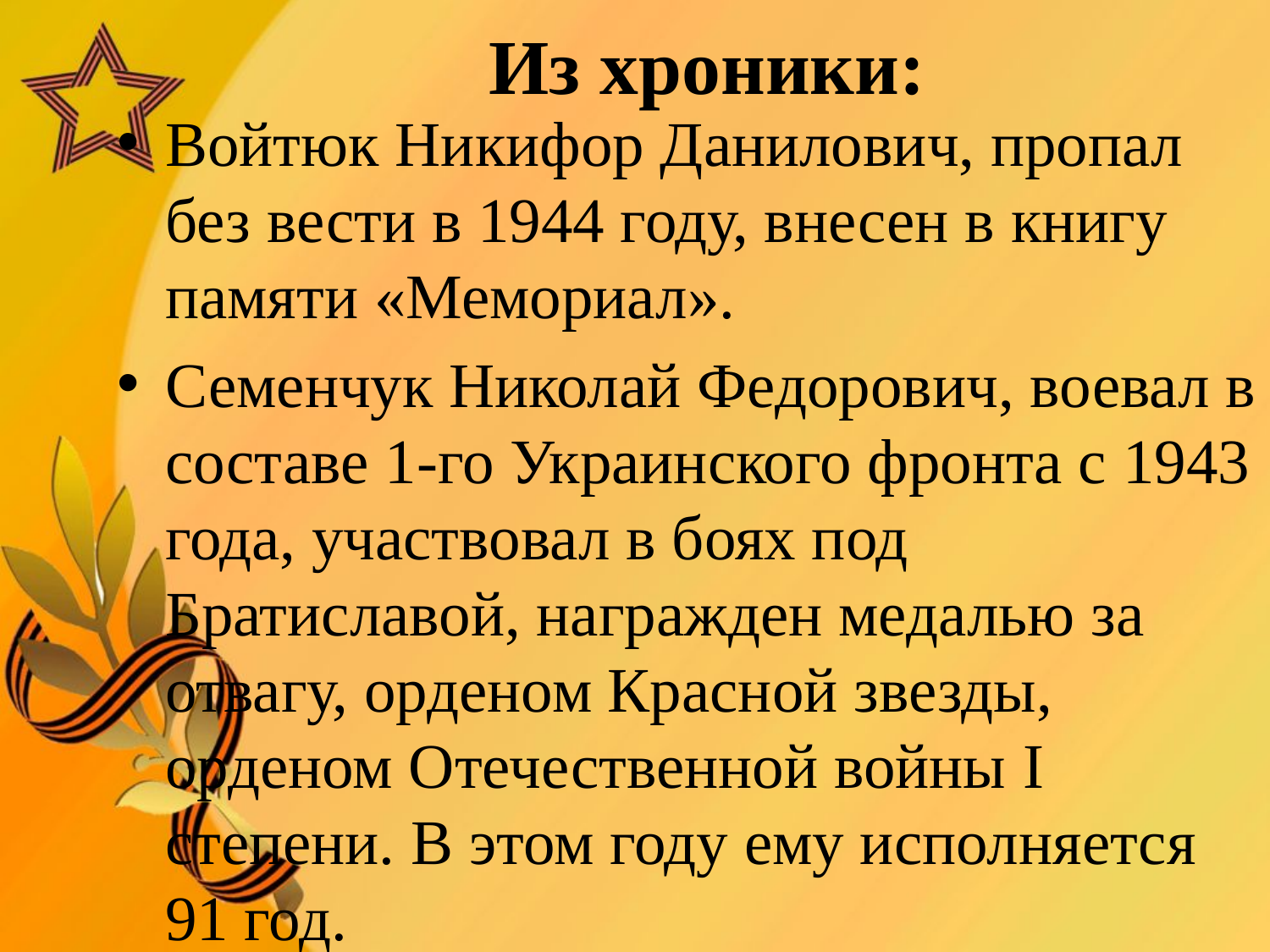

# Из хроники:
Войтюк Никифор Данилович, пропал без вести в 1944 году, внесен в книгу памяти «Мемориал».
Семенчук Николай Федорович, воевал в составе 1-го Украинского фронта с 1943 года, участвовал в боях под Братиславой, награжден медалью за отвагу, орденом Красной звезды, орденом Отечественной войны I степени. В этом году ему исполняется   91 год.